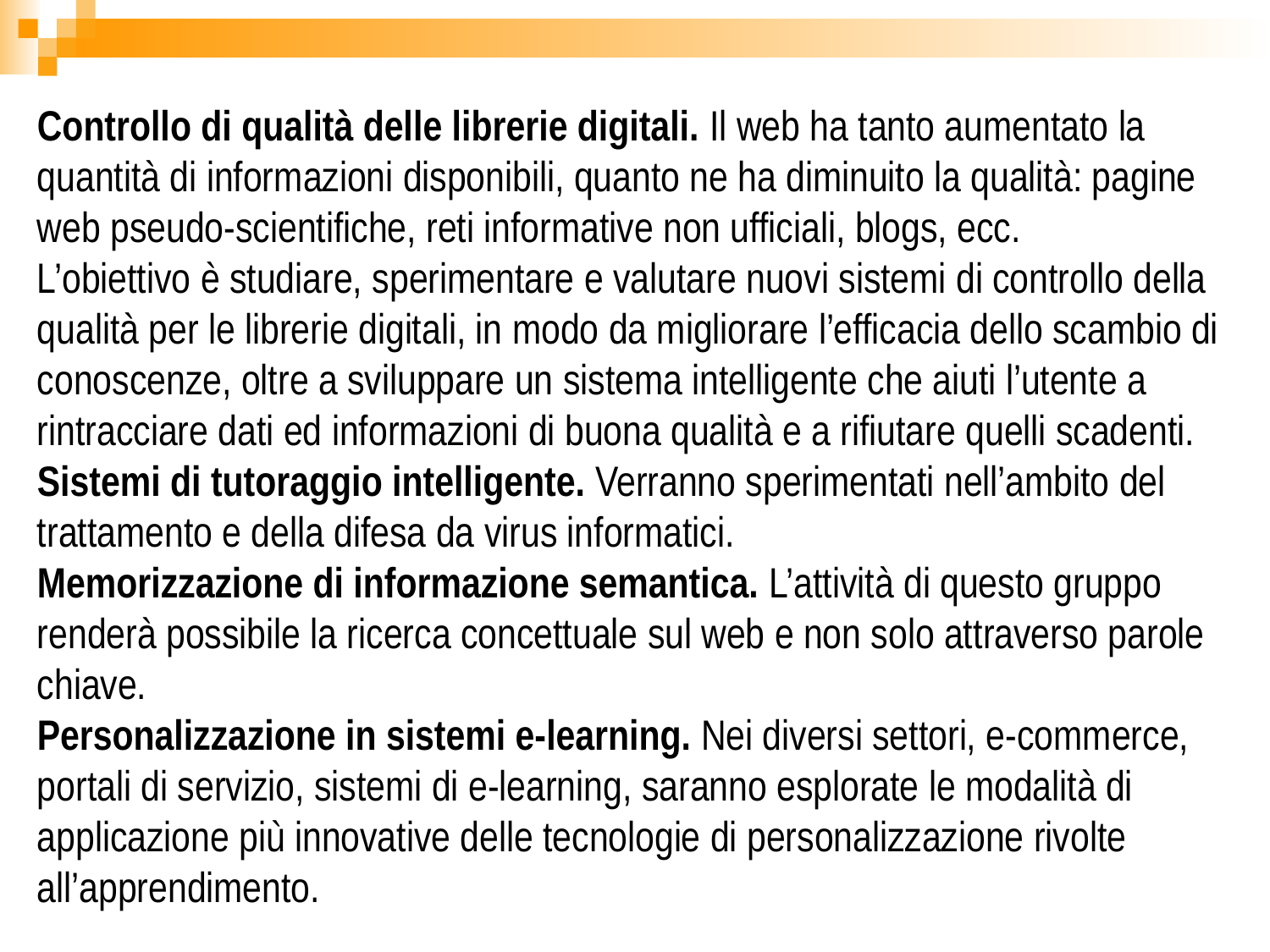

Controllo di qualità delle librerie digitali. Il web ha tanto aumentato la quantità di informazioni disponibili, quanto ne ha diminuito la qualità: pagine web pseudo-scientifiche, reti informative non ufficiali, blogs, ecc.
L’obiettivo è studiare, sperimentare e valutare nuovi sistemi di controllo della qualità per le librerie digitali, in modo da migliorare l’efficacia dello scambio di conoscenze, oltre a sviluppare un sistema intelligente che aiuti l’utente a rintracciare dati ed informazioni di buona qualità e a rifiutare quelli scadenti.
Sistemi di tutoraggio intelligente. Verranno sperimentati nell’ambito del trattamento e della difesa da virus informatici.
Memorizzazione di informazione semantica. L’attività di questo gruppo renderà possibile la ricerca concettuale sul web e non solo attraverso parole chiave.
Personalizzazione in sistemi e-learning. Nei diversi settori, e-commerce, portali di servizio, sistemi di e-learning, saranno esplorate le modalità di applicazione più innovative delle tecnologie di personalizzazione rivolte all’apprendimento.